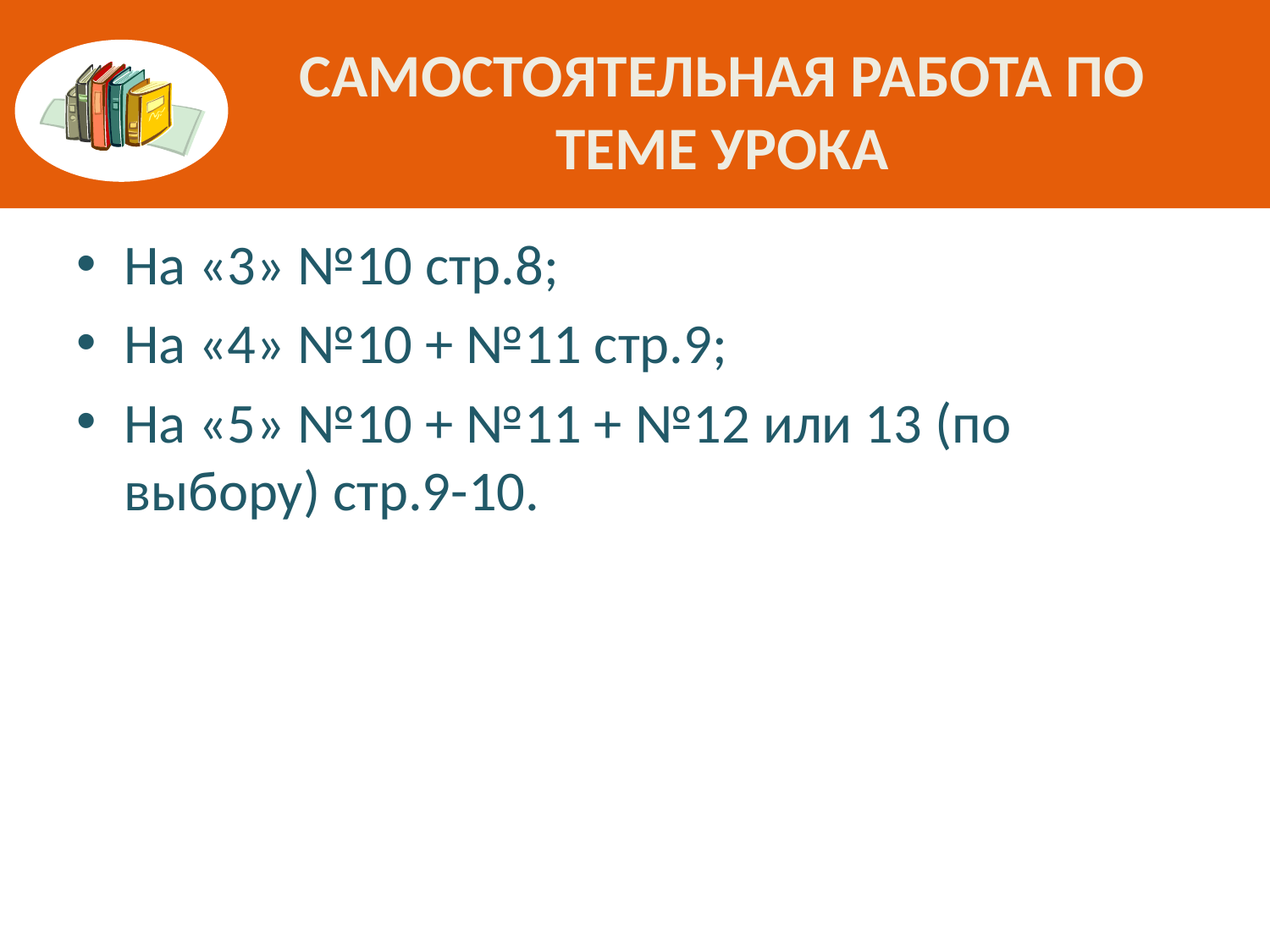

# самостоятельная работа по теме урока
На «3» №10 стр.8;
На «4» №10 + №11 стр.9;
На «5» №10 + №11 + №12 или 13 (по выбору) стр.9-10.